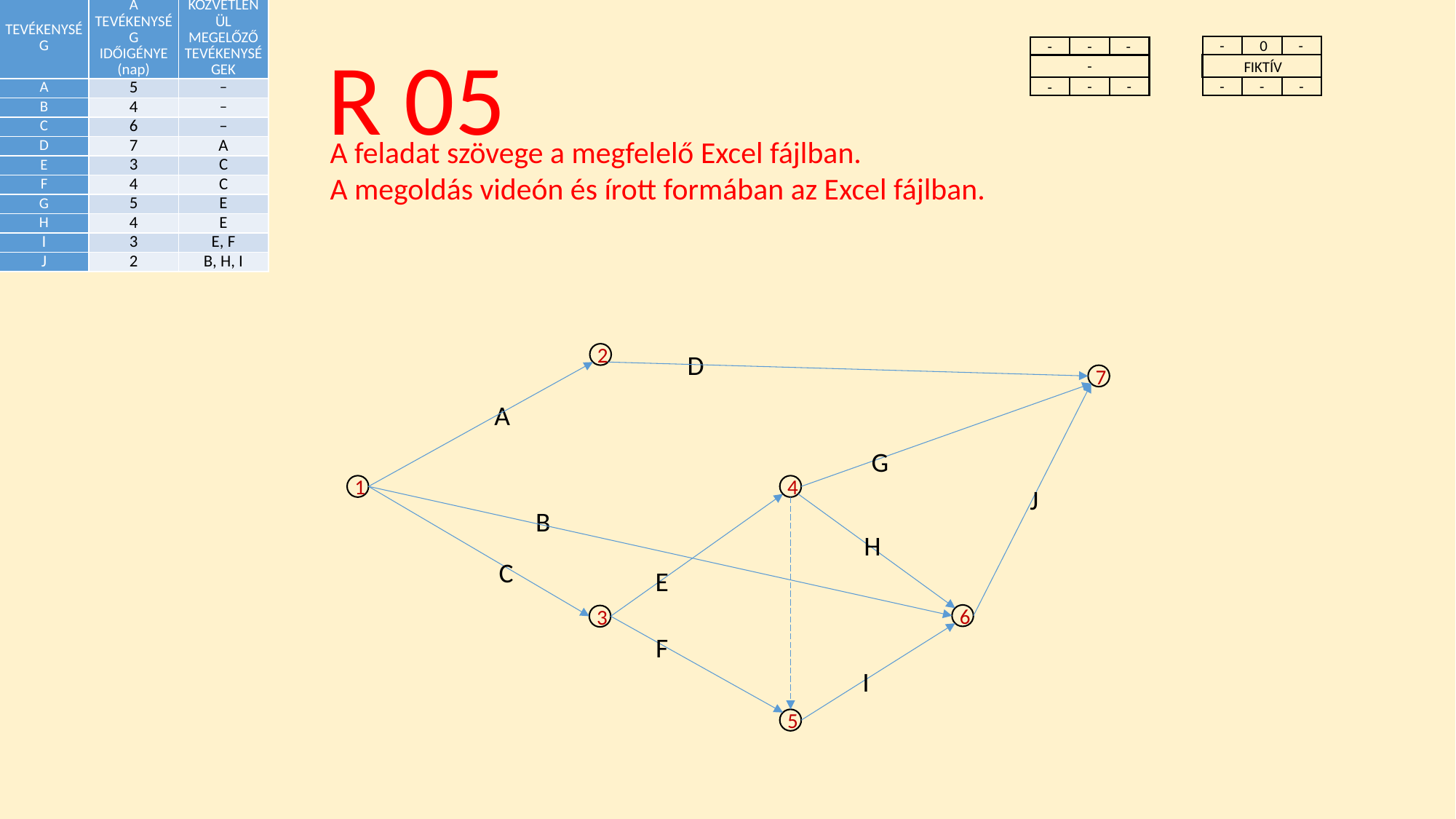

| TEVÉKENYSÉG | A TEVÉKENYSÉG IDŐIGÉNYE (nap) | KÖZVETLENÜL MEGELŐZŐ TEVÉKENYSÉGEK |
| --- | --- | --- |
| A | 5 | – |
| B | 4 | – |
| C | 6 | – |
| D | 7 | A |
| E | 3 | C |
| F | 4 | C |
| G | 5 | E |
| H | 4 | E |
| I | 3 | E, F |
| J | 2 | B, H, I |
R 05
-
0
-

FIKTÍV
-
-
-
-
-
-

-
-
-
-
A feladat szövege a megfelelő Excel fájlban.
A megoldás videón és írott formában az Excel fájlban.
D
2
7
A
G
1
4
J
B
H
C
E
6
3
F
I
5